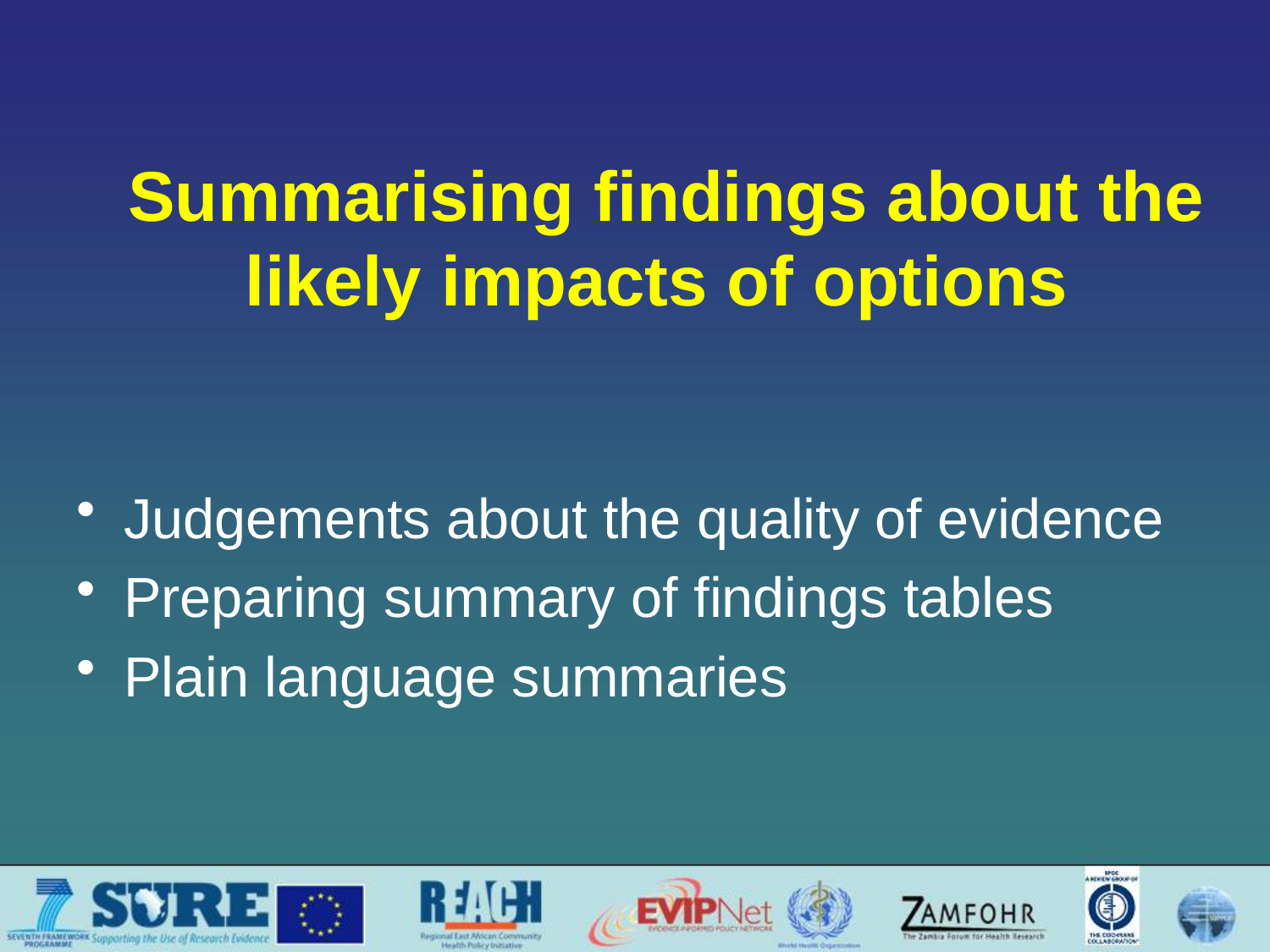

# Summarising findings about the likely impacts of options
Judgements about the quality of evidence
Preparing summary of findings tables
Plain language summaries